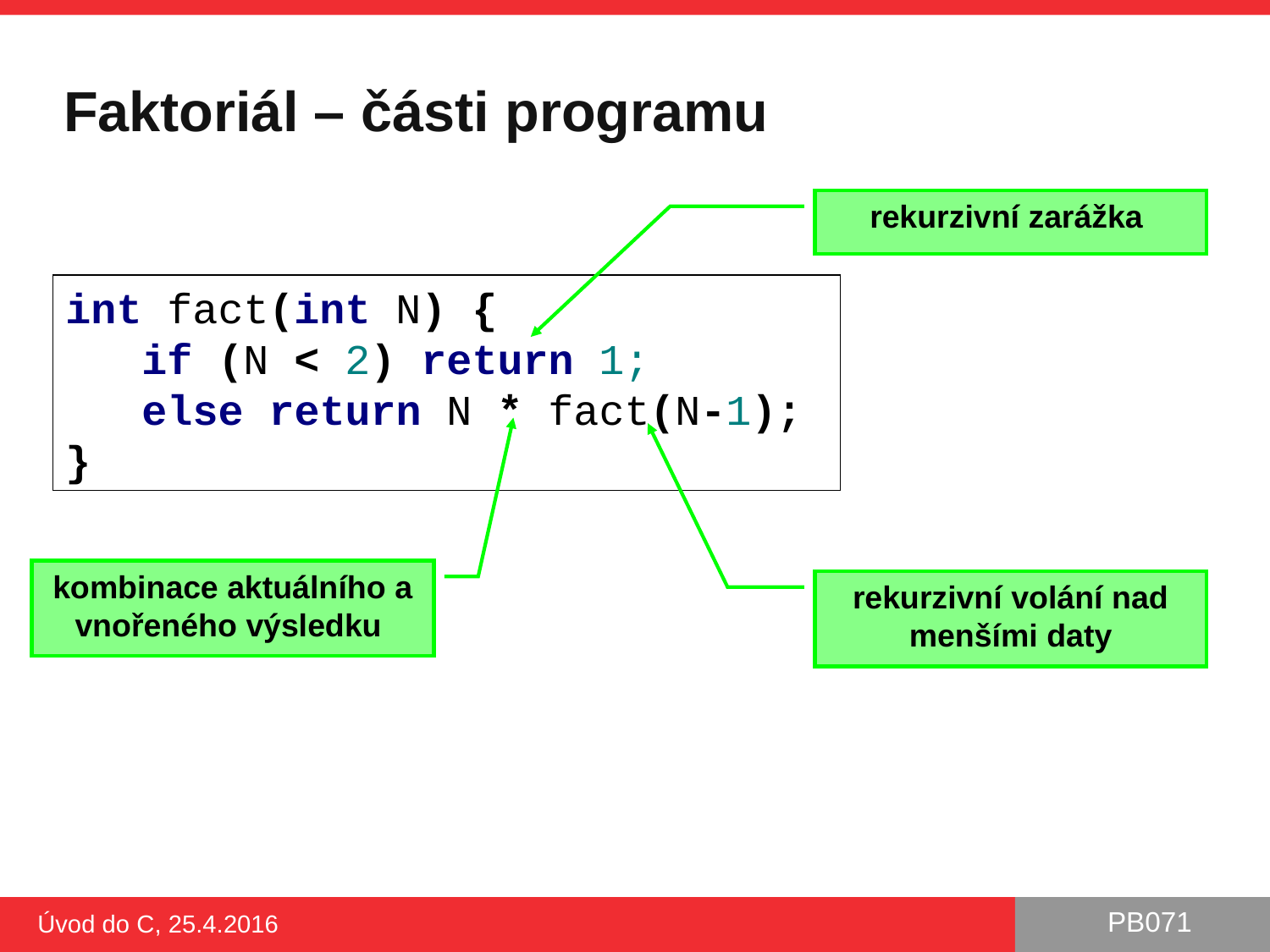

# Faktoriál – části programu
rekurzivní zarážka

int fact(int N) {
   if (N < 2) return 1;
   else return N * fact(N-1);
}
kombinace aktuálního a vnořeného výsledku
rekurzivní volání nad menšími daty
Úvod do C, 25.4.2016